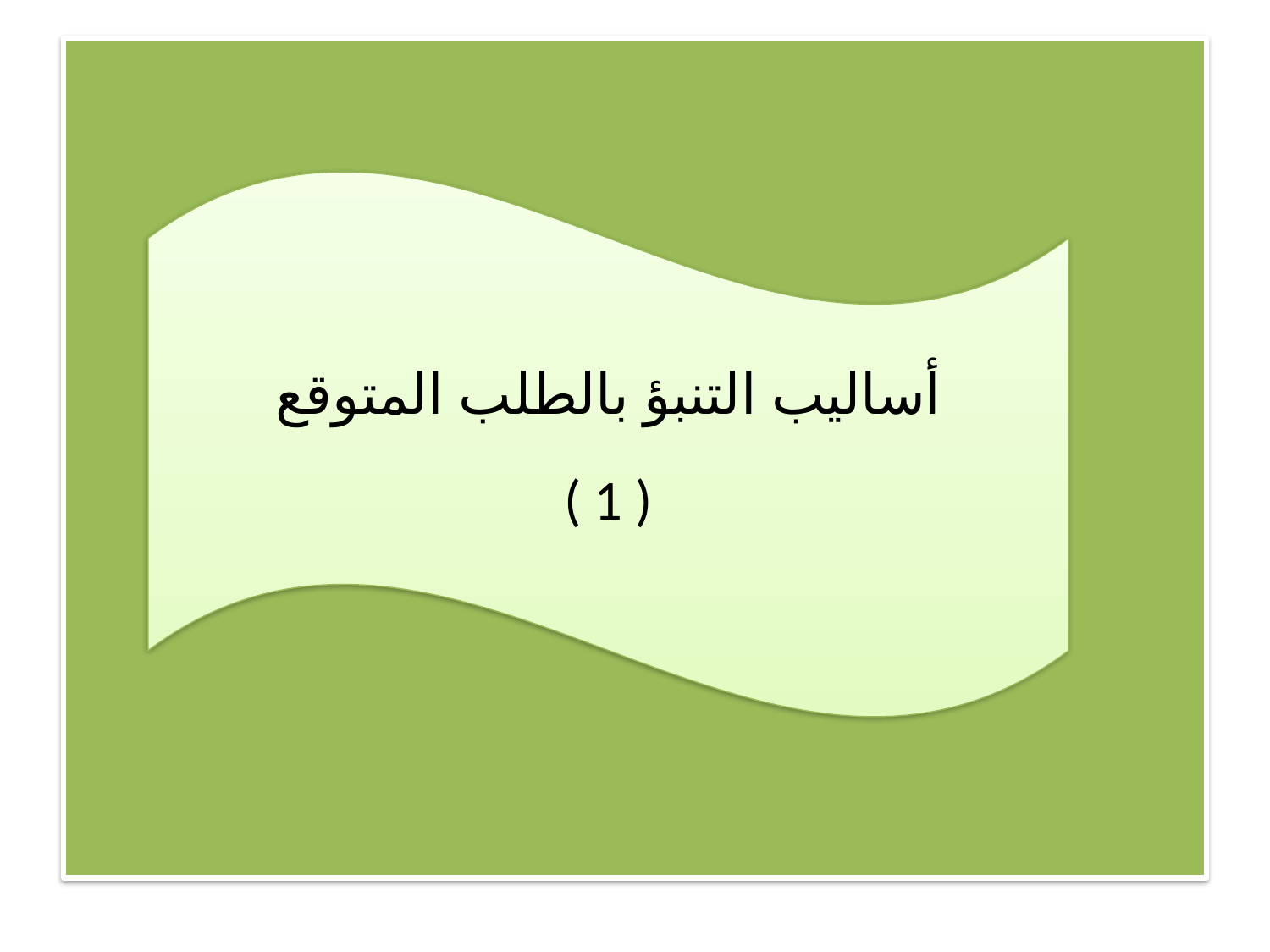

# ا
أساليب التنبؤ بالطلب المتوقع

( 1 )